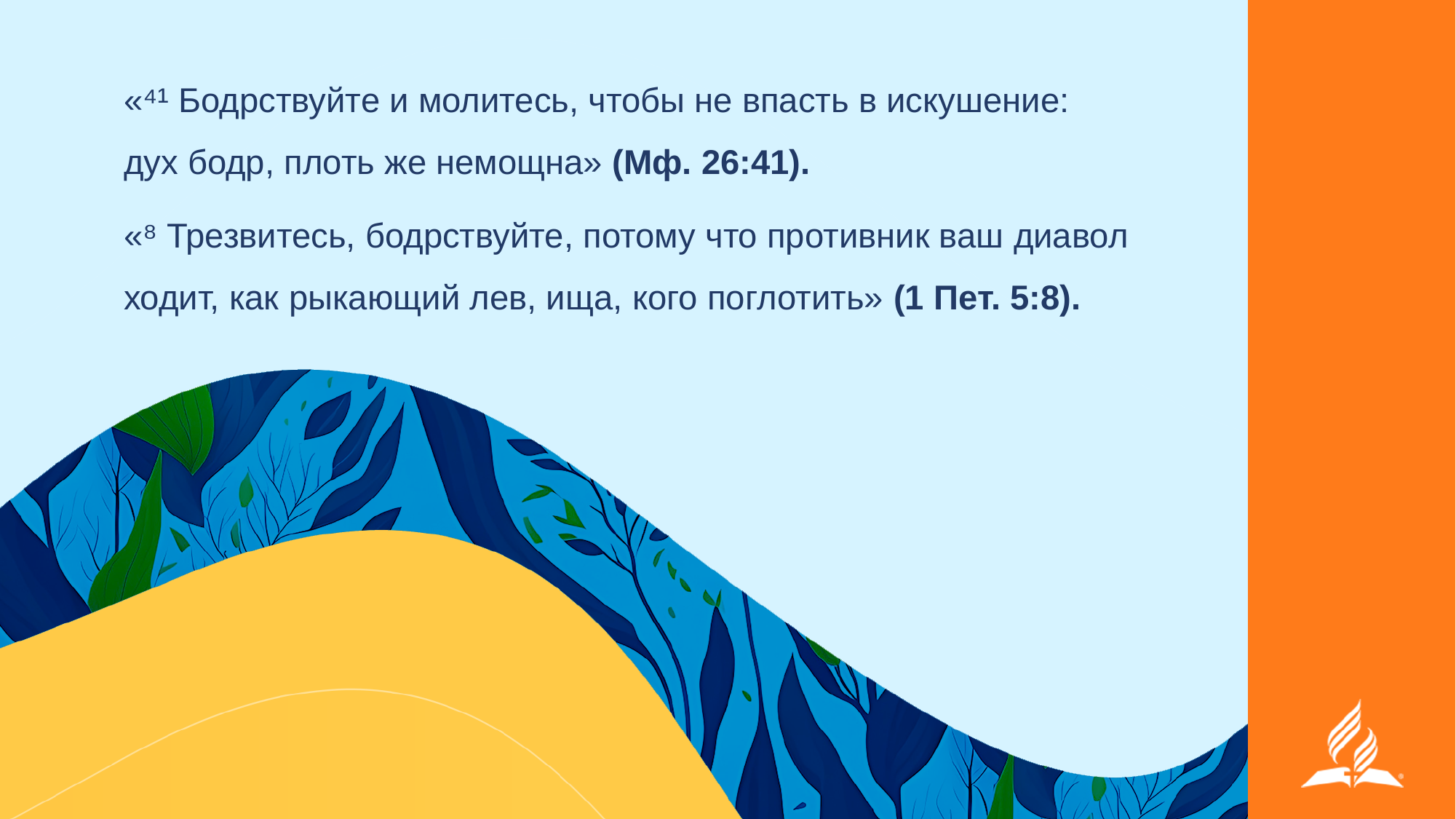

«⁴¹ Бодрствуйте и молитесь, чтобы не впасть в искушение: дух бодр, плоть же немощна» (Мф. 26:41).
«⁸ Трезвитесь, бодрствуйте, потому что противник ваш диавол ходит, как рыкающий лев, ища, кого поглотить» (1 Пет. 5:8).